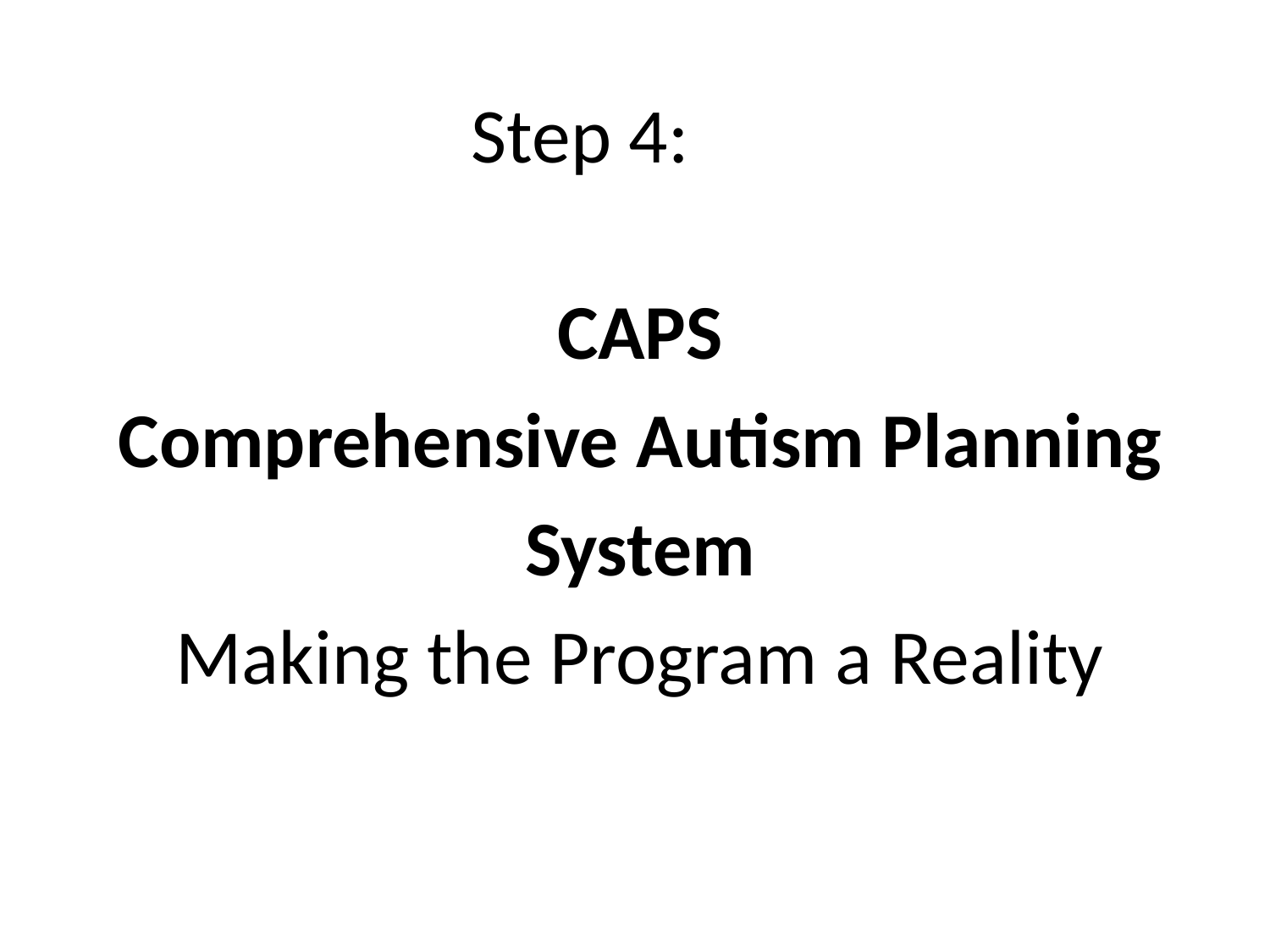

# Step 4:
CAPS
Comprehensive Autism Planning
 System
Making the Program a Reality